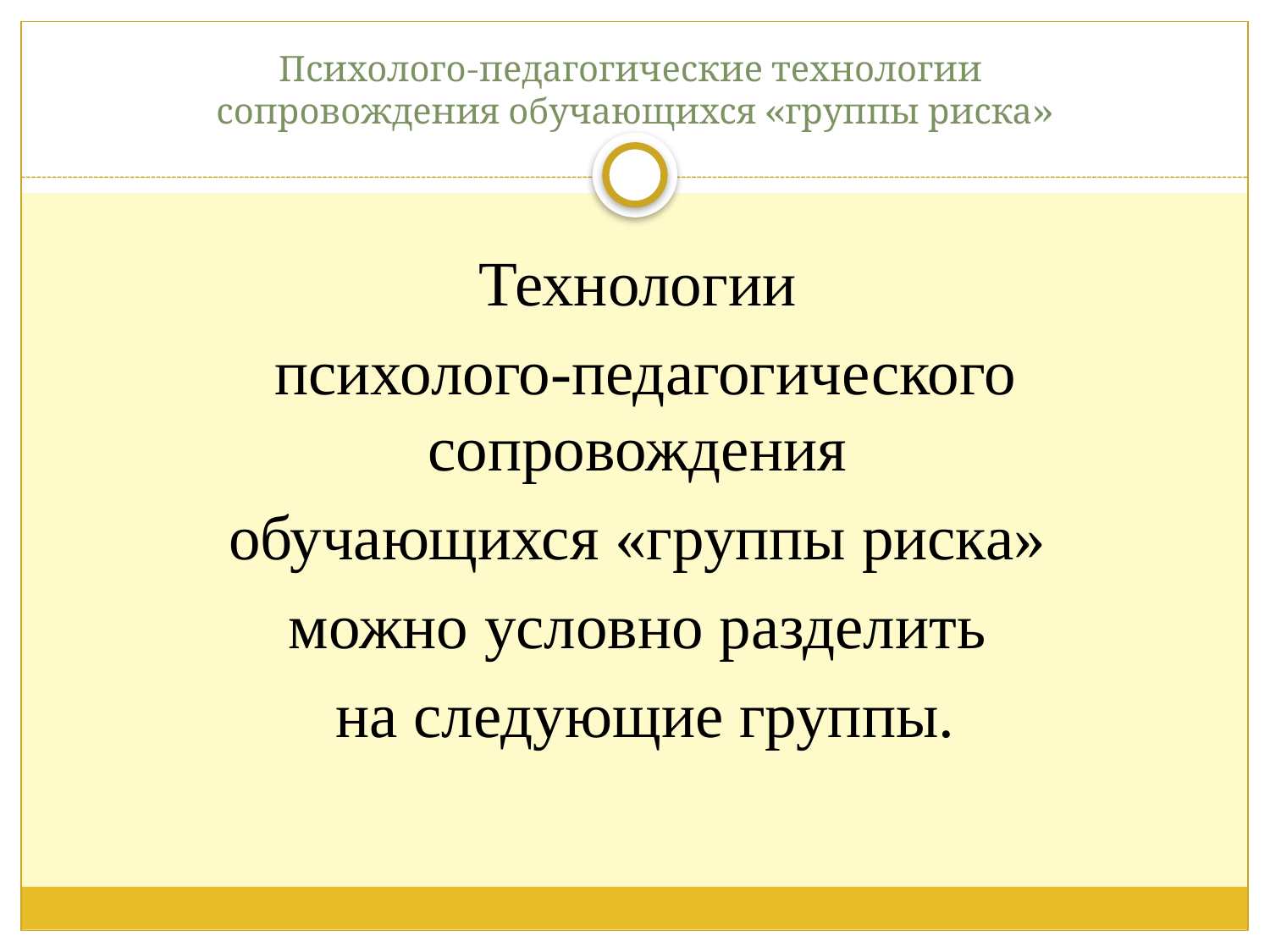

# Психолого-педагогические технологии сопровождения обучающихся «группы риска»
Технологии
психолого-педагогического сопровождения
обучающихся «группы риска»
можно условно разделить
на следующие группы.